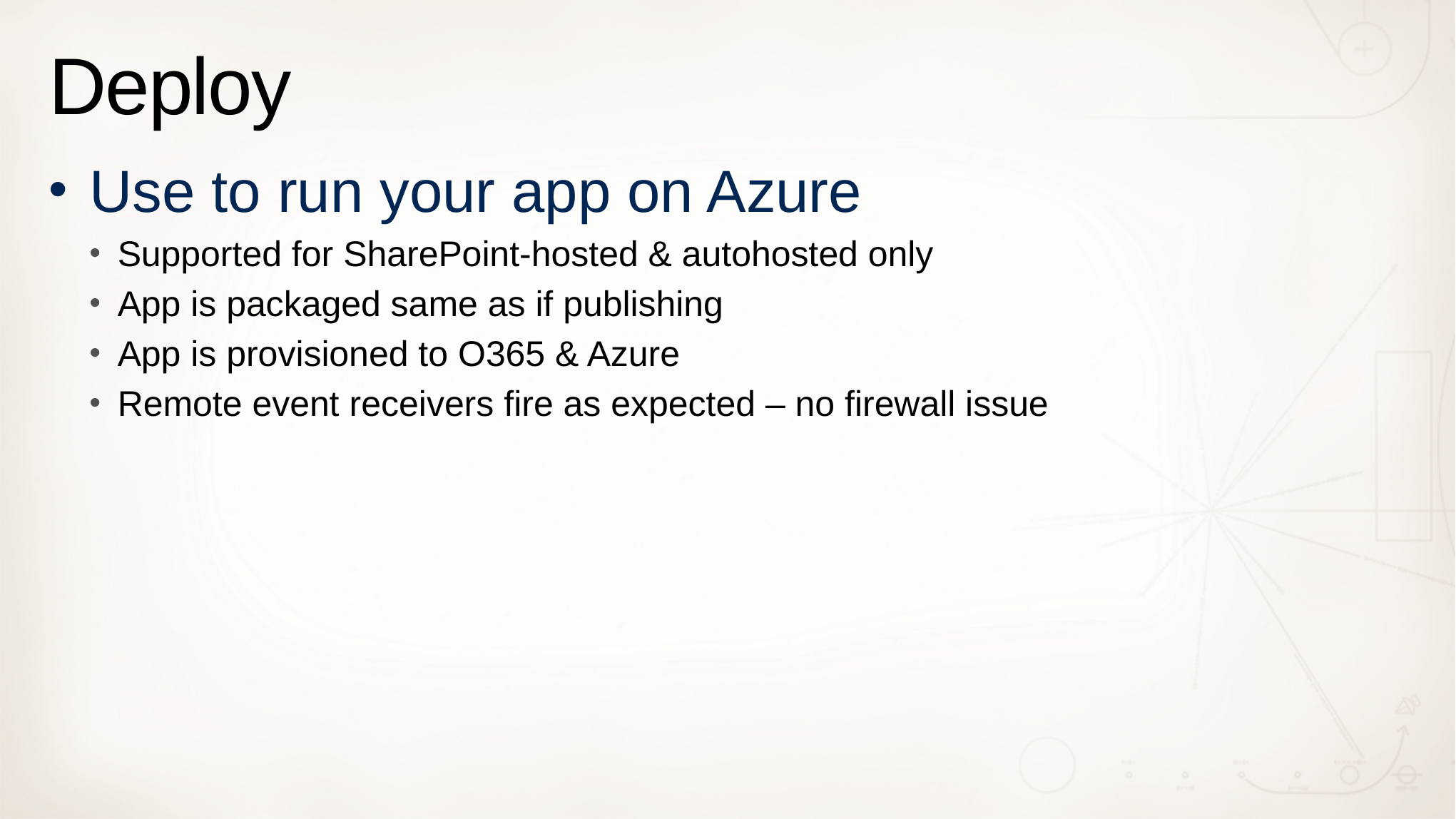

# Deploy
Use to run your app on Azure
Supported for SharePoint-hosted & autohosted only
App is packaged same as if publishing
App is provisioned to O365 & Azure
Remote event receivers fire as expected – no firewall issue